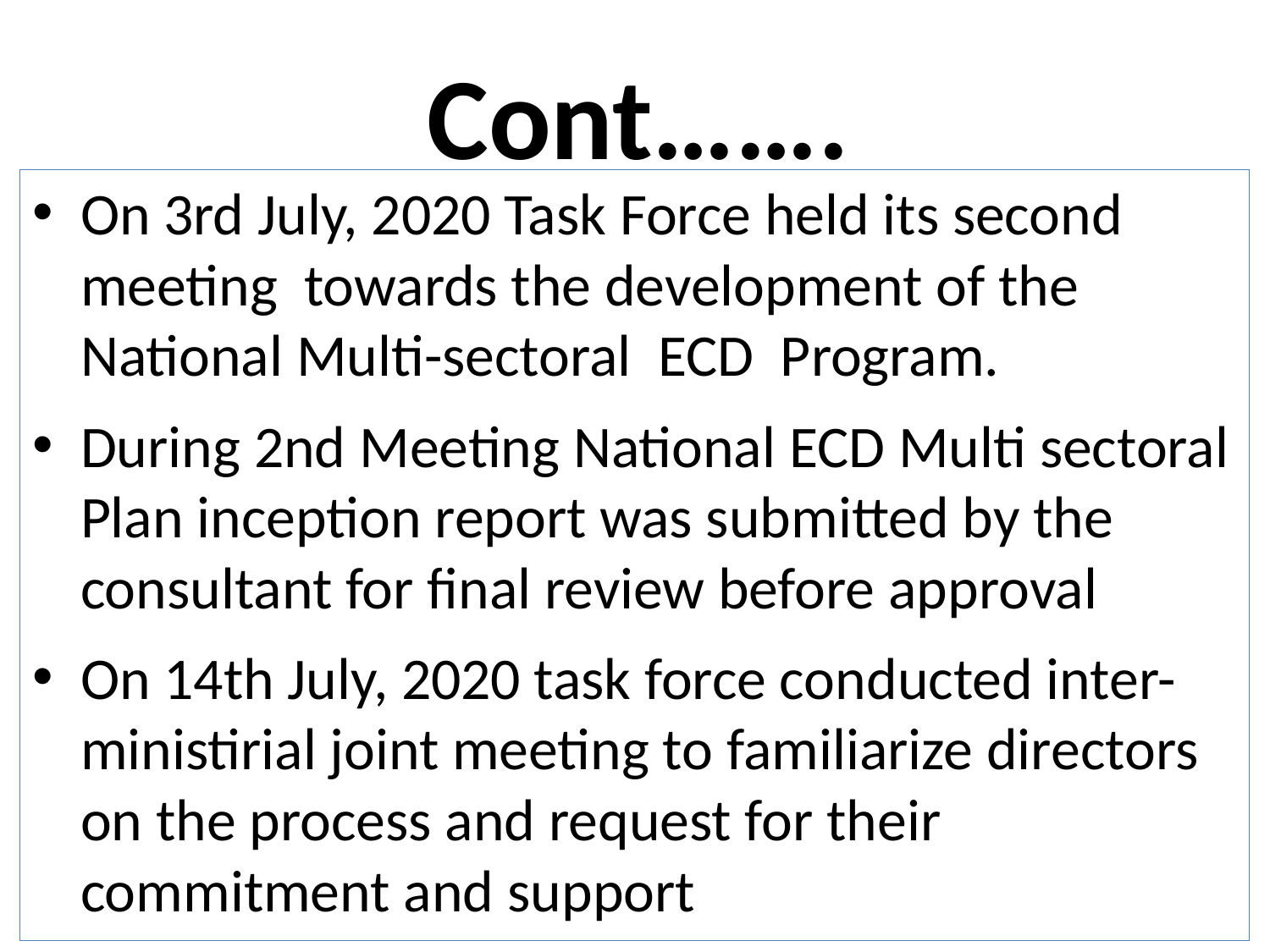

# Cont…….
On 3rd July, 2020 Task Force held its second  meeting  towards the development of the National Multi-sectoral  ECD  Program.
During 2nd Meeting National ECD Multi sectoral Plan inception report was submitted by the consultant for final review before approval
On 14th July, 2020 task force conducted inter-ministirial joint meeting to familiarize directors on the process and request for their commitment and support